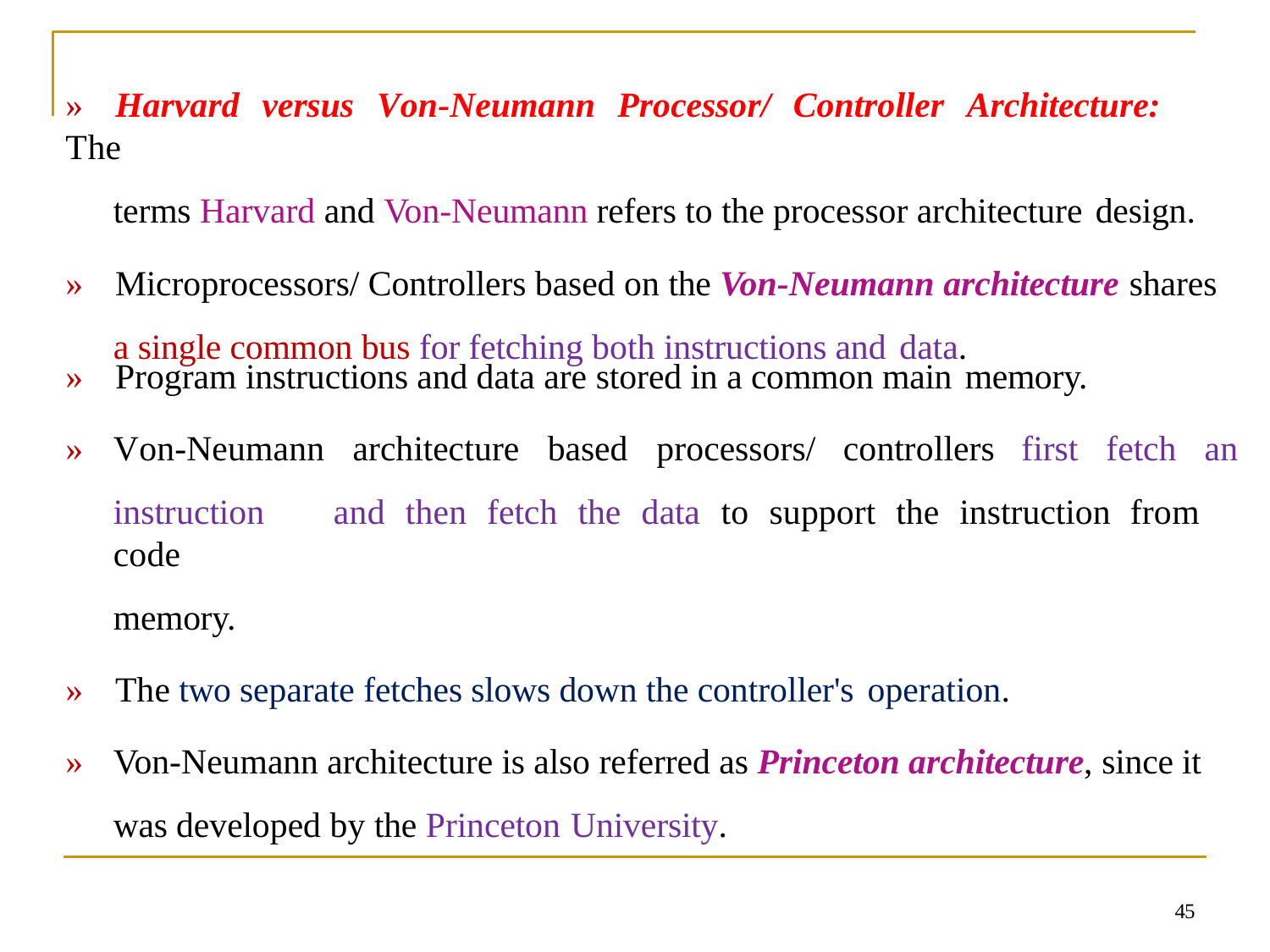

»	Harvard	versus	Von-Neumann	Processor/	Controller	Architecture:	The
terms Harvard and Von-Neumann refers to the processor architecture design.
»	Microprocessors/ Controllers based on the Von-Neumann architecture shares
a single common bus for fetching both instructions and data.
»	Program instructions and data are stored in a common main memory.
»
Von-Neumann	architecture	based	processors/	controllers	first	fetch	an
instruction	and	then	fetch	the	data	to	support	the	instruction	from	code
memory.
»	The two separate fetches slows down the controller's operation.
»	Von-Neumann architecture is also referred as Princeton architecture, since it  was developed by the Princeton University.
45